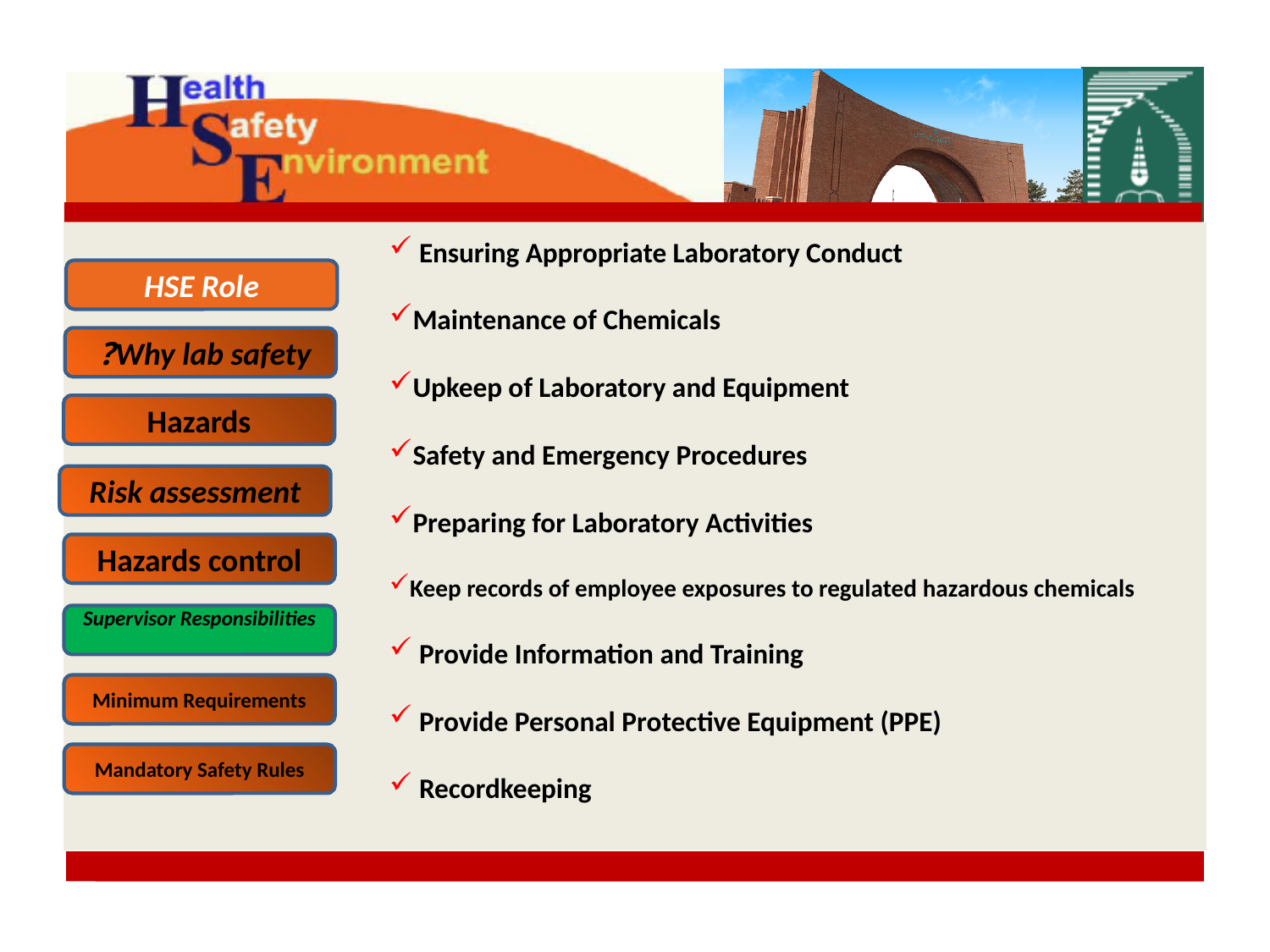

Ensuring Appropriate Laboratory Conduct

Maintenance of Chemicals

Upkeep of Laboratory and Equipment

Safety and Emergency Procedures

Preparing for Laboratory Activities

Keep records of employee exposures to regulated hazardous chemicals

 Provide Information and Training

 Provide Personal Protective Equipment (PPE)

 Recordkeeping
HSE Role
Why lab safety?
Hazards
Risk assessment
Hazards control
Supervisor Responsibilities

Minimum Requirements
Mandatory Safety Rules